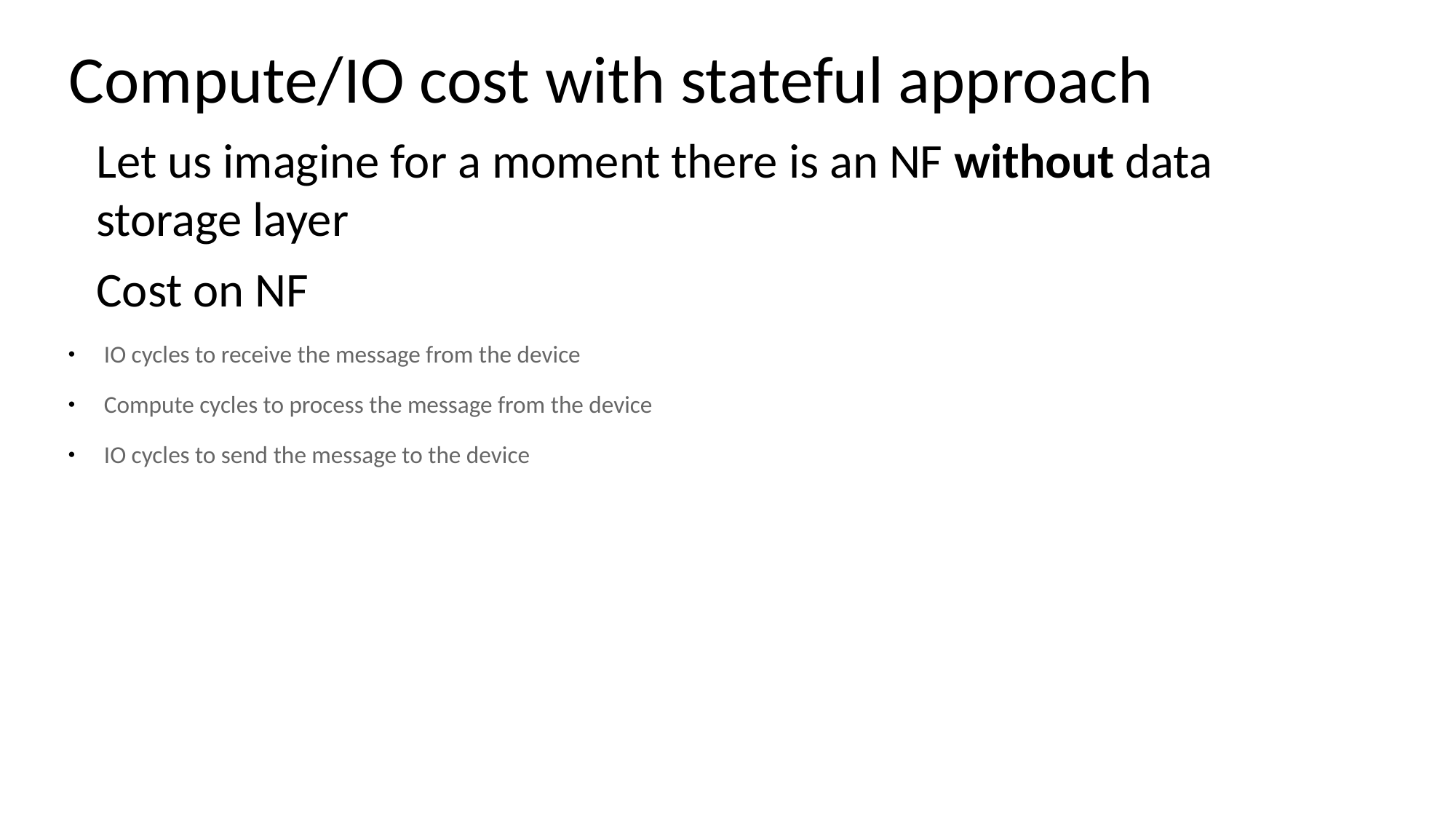

# Compute/IO cost with stateful approach
Let us imagine for a moment there is an NF without data storage layer
Cost on NF
IO cycles to receive the message from the device
Compute cycles to process the message from the device
IO cycles to send the message to the device